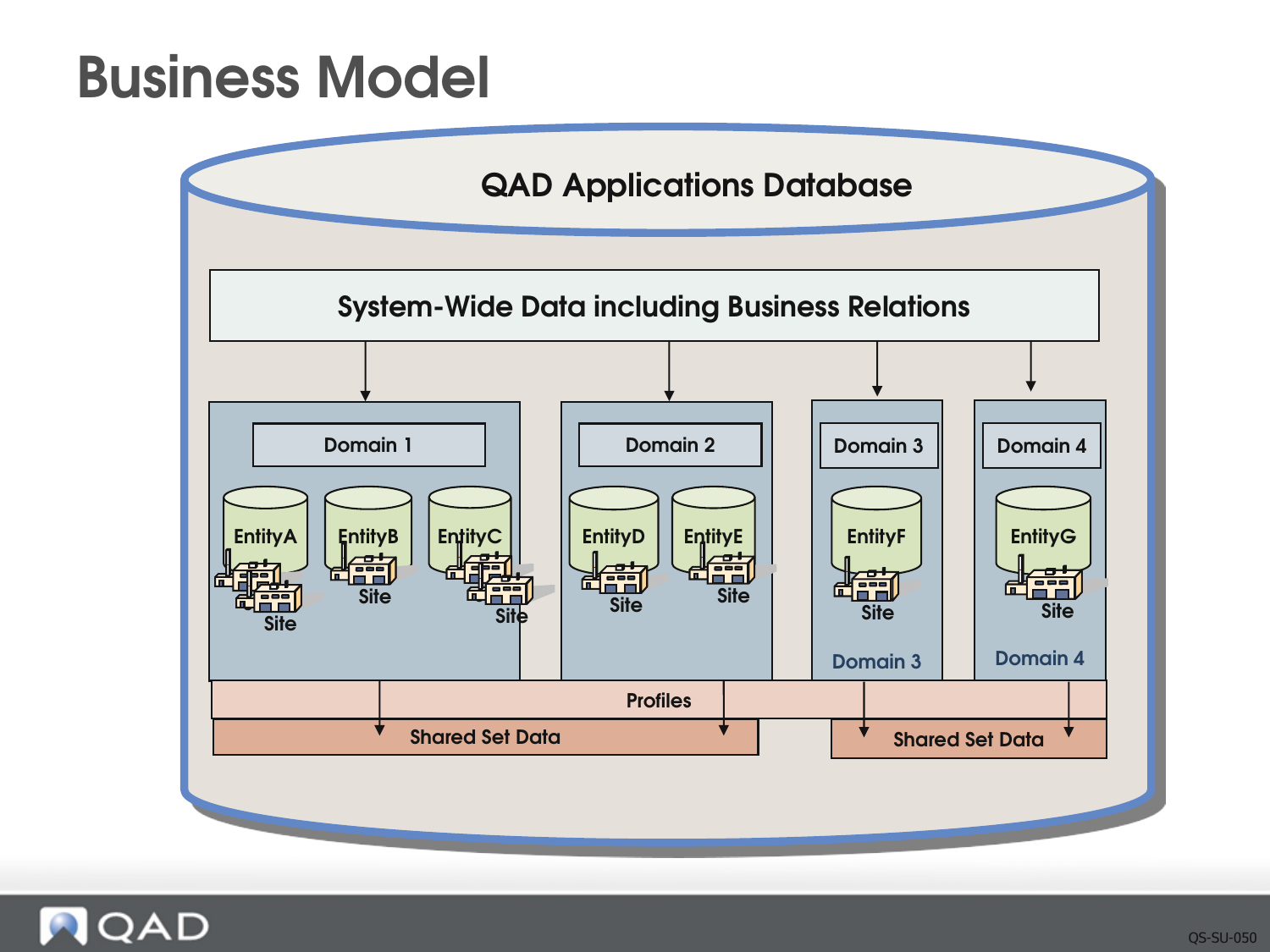

# Business Model

QAD Applications Database
System-Wide Data including Business Relations

Domain 3
Domain 4

Domain 1
Domain 2
Domain 3
Domain 4
EntityA
EntityB
EntityC
EntityD
EntityE
EntityF
EntityG

Profiles

Shared Set Data
Shared Set Data

Site

Site

Site

Site

Site

Site

Site

Site

Site
QS-SU-050